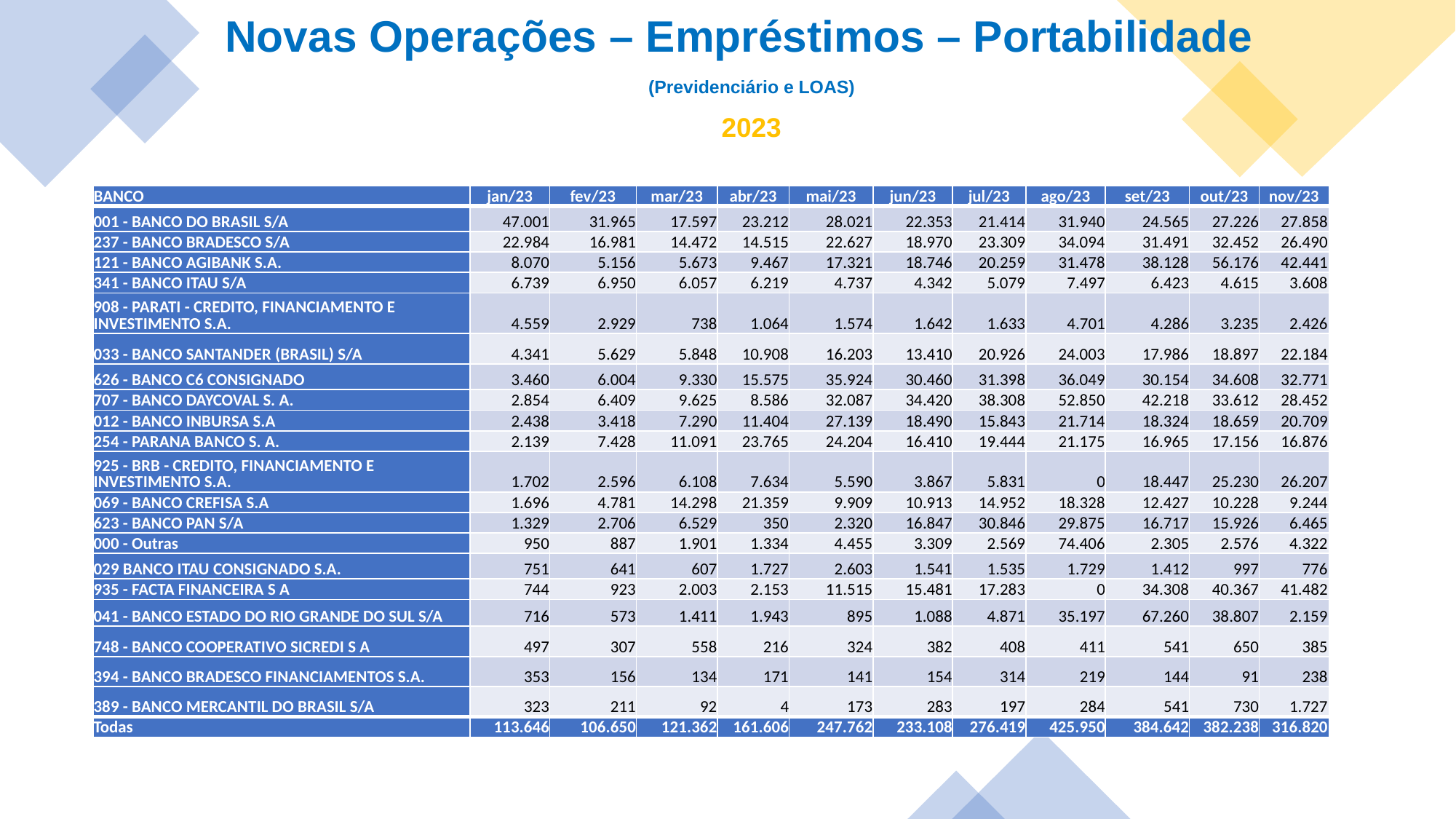

Novas Operações – Empréstimos – Portabilidade

(Previdenciário e LOAS)
2023

| BANCO | jan/23 | fev/23 | mar/23 | abr/23 | mai/23 | jun/23 | jul/23 | ago/23 | set/23 | out/23 | nov/23 |
| --- | --- | --- | --- | --- | --- | --- | --- | --- | --- | --- | --- |
| 001 - BANCO DO BRASIL S/A | 47.001 | 31.965 | 17.597 | 23.212 | 28.021 | 22.353 | 21.414 | 31.940 | 24.565 | 27.226 | 27.858 |
| 237 - BANCO BRADESCO S/A | 22.984 | 16.981 | 14.472 | 14.515 | 22.627 | 18.970 | 23.309 | 34.094 | 31.491 | 32.452 | 26.490 |
| 121 - BANCO AGIBANK S.A. | 8.070 | 5.156 | 5.673 | 9.467 | 17.321 | 18.746 | 20.259 | 31.478 | 38.128 | 56.176 | 42.441 |
| 341 - BANCO ITAU S/A | 6.739 | 6.950 | 6.057 | 6.219 | 4.737 | 4.342 | 5.079 | 7.497 | 6.423 | 4.615 | 3.608 |
| 908 - PARATI - CREDITO, FINANCIAMENTO E INVESTIMENTO S.A. | 4.559 | 2.929 | 738 | 1.064 | 1.574 | 1.642 | 1.633 | 4.701 | 4.286 | 3.235 | 2.426 |
| 033 - BANCO SANTANDER (BRASIL) S/A | 4.341 | 5.629 | 5.848 | 10.908 | 16.203 | 13.410 | 20.926 | 24.003 | 17.986 | 18.897 | 22.184 |
| 626 - BANCO C6 CONSIGNADO | 3.460 | 6.004 | 9.330 | 15.575 | 35.924 | 30.460 | 31.398 | 36.049 | 30.154 | 34.608 | 32.771 |
| 707 - BANCO DAYCOVAL S. A. | 2.854 | 6.409 | 9.625 | 8.586 | 32.087 | 34.420 | 38.308 | 52.850 | 42.218 | 33.612 | 28.452 |
| 012 - BANCO INBURSA S.A | 2.438 | 3.418 | 7.290 | 11.404 | 27.139 | 18.490 | 15.843 | 21.714 | 18.324 | 18.659 | 20.709 |
| 254 - PARANA BANCO S. A. | 2.139 | 7.428 | 11.091 | 23.765 | 24.204 | 16.410 | 19.444 | 21.175 | 16.965 | 17.156 | 16.876 |
| 925 - BRB - CREDITO, FINANCIAMENTO E INVESTIMENTO S.A. | 1.702 | 2.596 | 6.108 | 7.634 | 5.590 | 3.867 | 5.831 | 0 | 18.447 | 25.230 | 26.207 |
| 069 - BANCO CREFISA S.A | 1.696 | 4.781 | 14.298 | 21.359 | 9.909 | 10.913 | 14.952 | 18.328 | 12.427 | 10.228 | 9.244 |
| 623 - BANCO PAN S/A | 1.329 | 2.706 | 6.529 | 350 | 2.320 | 16.847 | 30.846 | 29.875 | 16.717 | 15.926 | 6.465 |
| 000 - Outras | 950 | 887 | 1.901 | 1.334 | 4.455 | 3.309 | 2.569 | 74.406 | 2.305 | 2.576 | 4.322 |
| 029 BANCO ITAU CONSIGNADO S.A. | 751 | 641 | 607 | 1.727 | 2.603 | 1.541 | 1.535 | 1.729 | 1.412 | 997 | 776 |
| 935 - FACTA FINANCEIRA S A | 744 | 923 | 2.003 | 2.153 | 11.515 | 15.481 | 17.283 | 0 | 34.308 | 40.367 | 41.482 |
| 041 - BANCO ESTADO DO RIO GRANDE DO SUL S/A | 716 | 573 | 1.411 | 1.943 | 895 | 1.088 | 4.871 | 35.197 | 67.260 | 38.807 | 2.159 |
| 748 - BANCO COOPERATIVO SICREDI S A | 497 | 307 | 558 | 216 | 324 | 382 | 408 | 411 | 541 | 650 | 385 |
| 394 - BANCO BRADESCO FINANCIAMENTOS S.A. | 353 | 156 | 134 | 171 | 141 | 154 | 314 | 219 | 144 | 91 | 238 |
| 389 - BANCO MERCANTIL DO BRASIL S/A | 323 | 211 | 92 | 4 | 173 | 283 | 197 | 284 | 541 | 730 | 1.727 |
| Todas | 113.646 | 106.650 | 121.362 | 161.606 | 247.762 | 233.108 | 276.419 | 425.950 | 384.642 | 382.238 | 316.820 |